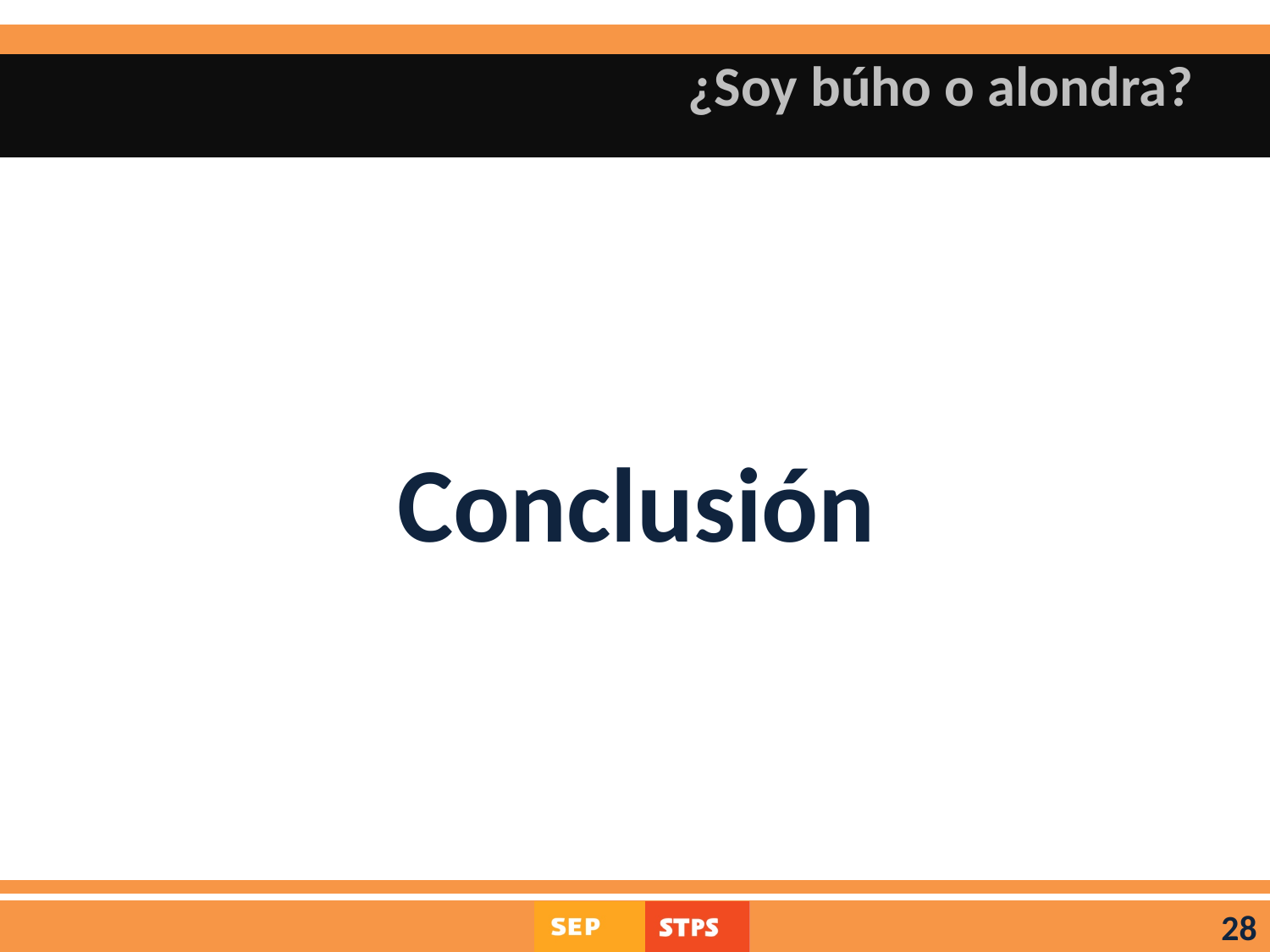

# ¿Soy búho o alondra?
Conclusión

28